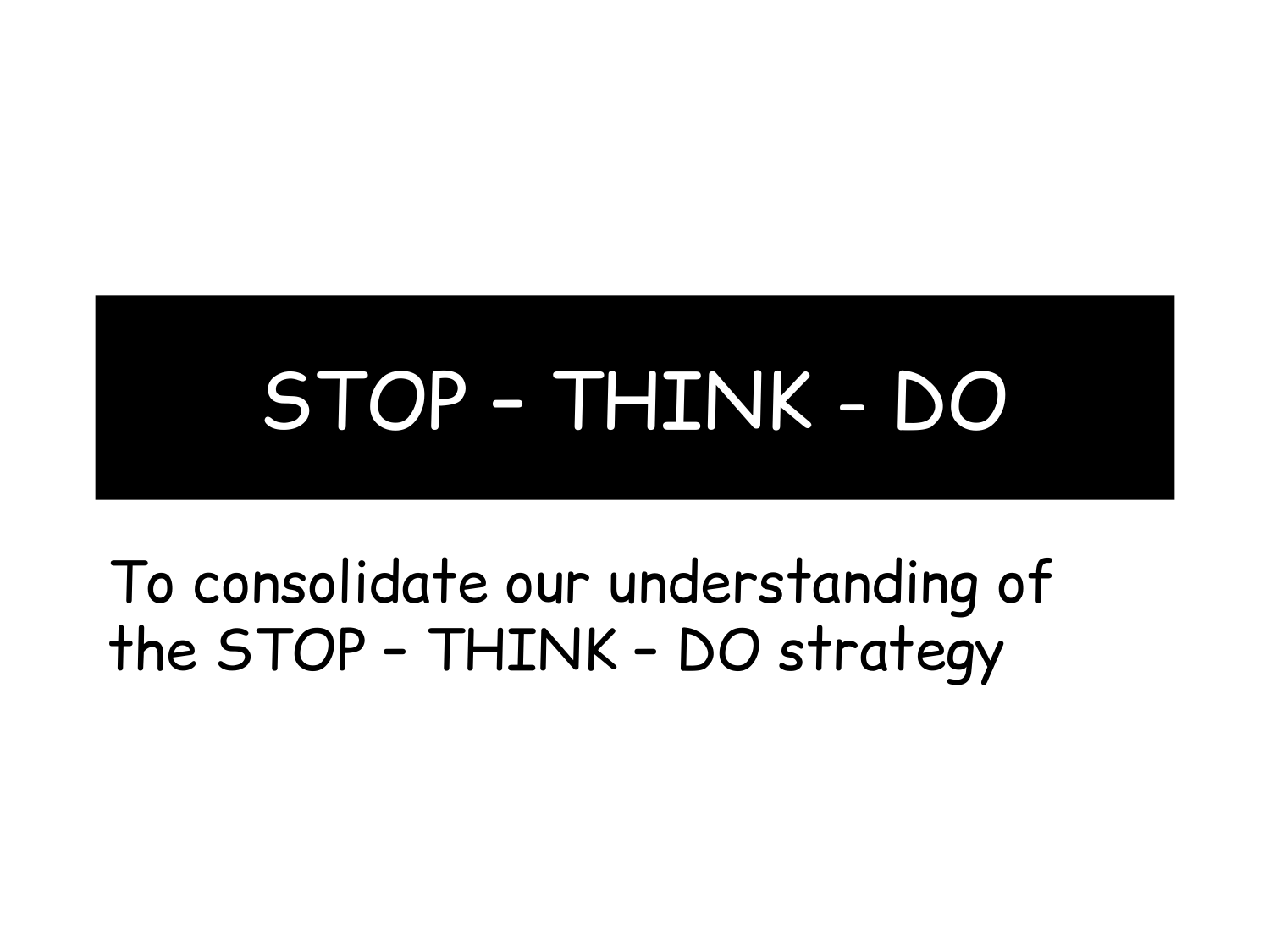

# STOP – THINK - DO
To consolidate our understanding of the STOP – THINK – DO strategy